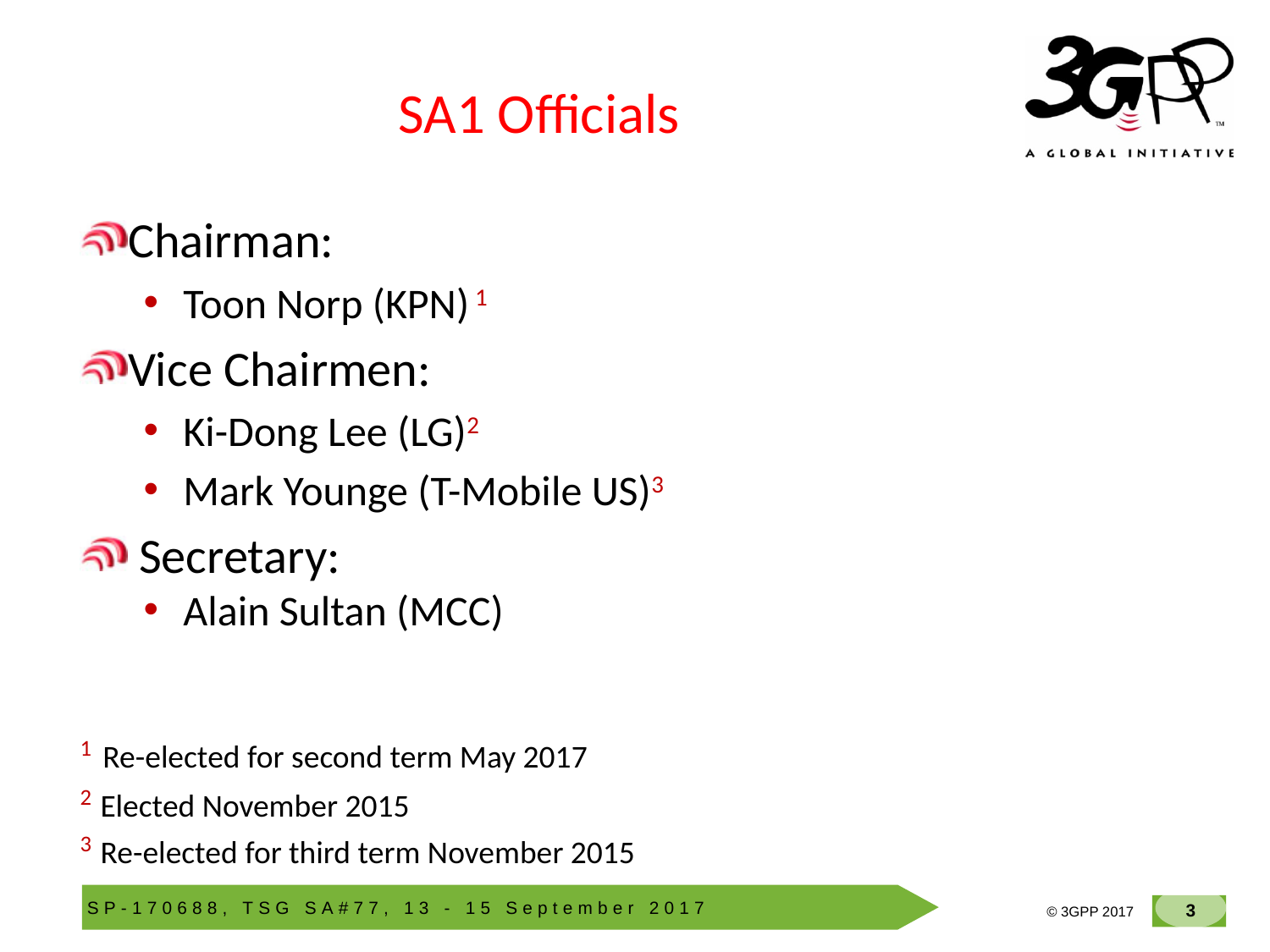

# SA1 Officials
Chairman:
Toon Norp (KPN) 1
Vice Chairmen:
Ki-Dong Lee (LG)2
Mark Younge (T-Mobile US)3
 Secretary:
Alain Sultan (MCC)

1 Re-elected for second term May 2017
2 Elected November 2015
3 Re-elected for third term November 2015